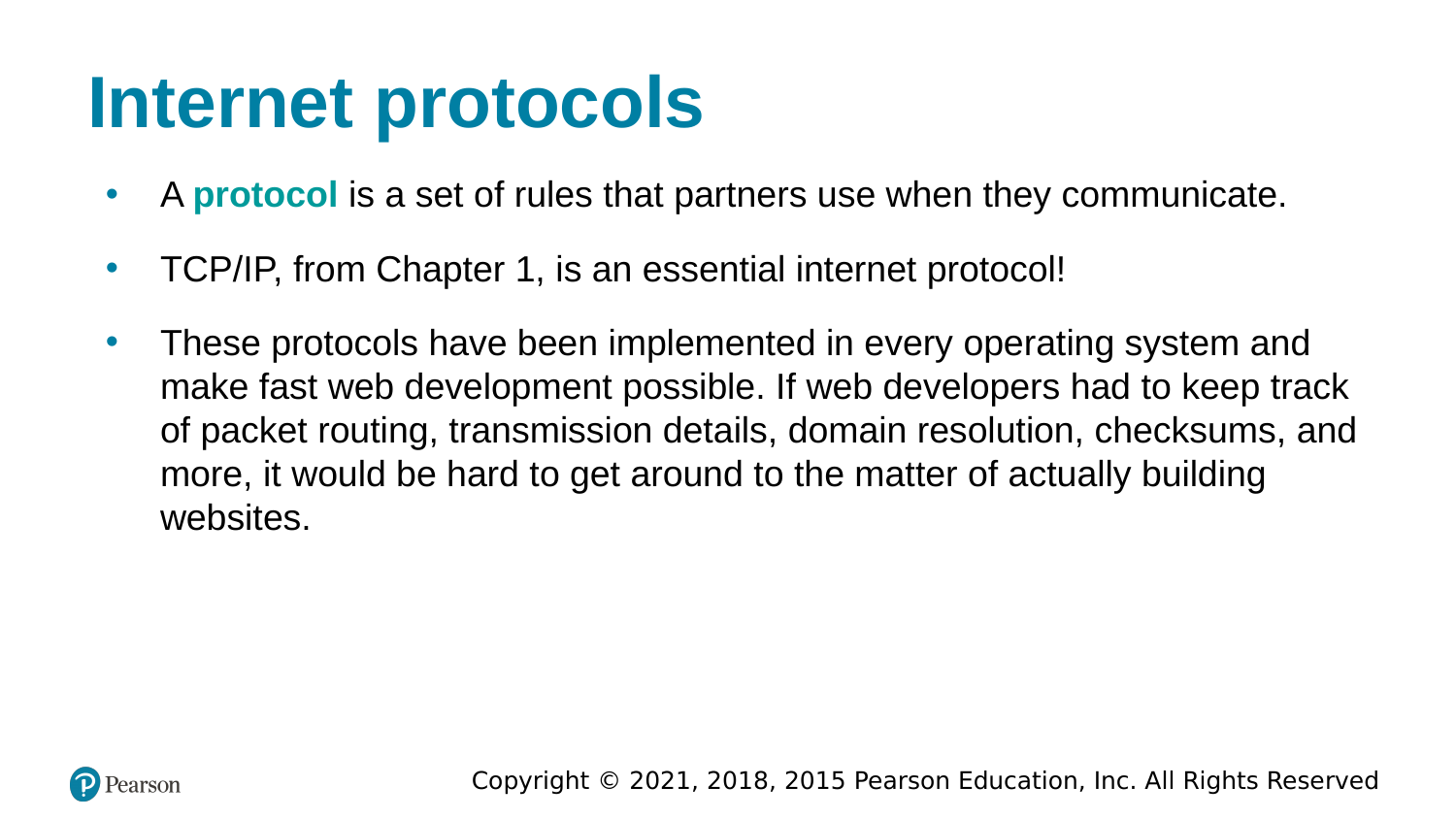

# Internet protocols
A protocol is a set of rules that partners use when they communicate.
TCP/IP, from Chapter 1, is an essential internet protocol!
These protocols have been implemented in every operating system and make fast web development possible. If web developers had to keep track of packet routing, transmission details, domain resolution, checksums, and more, it would be hard to get around to the matter of actually building websites.